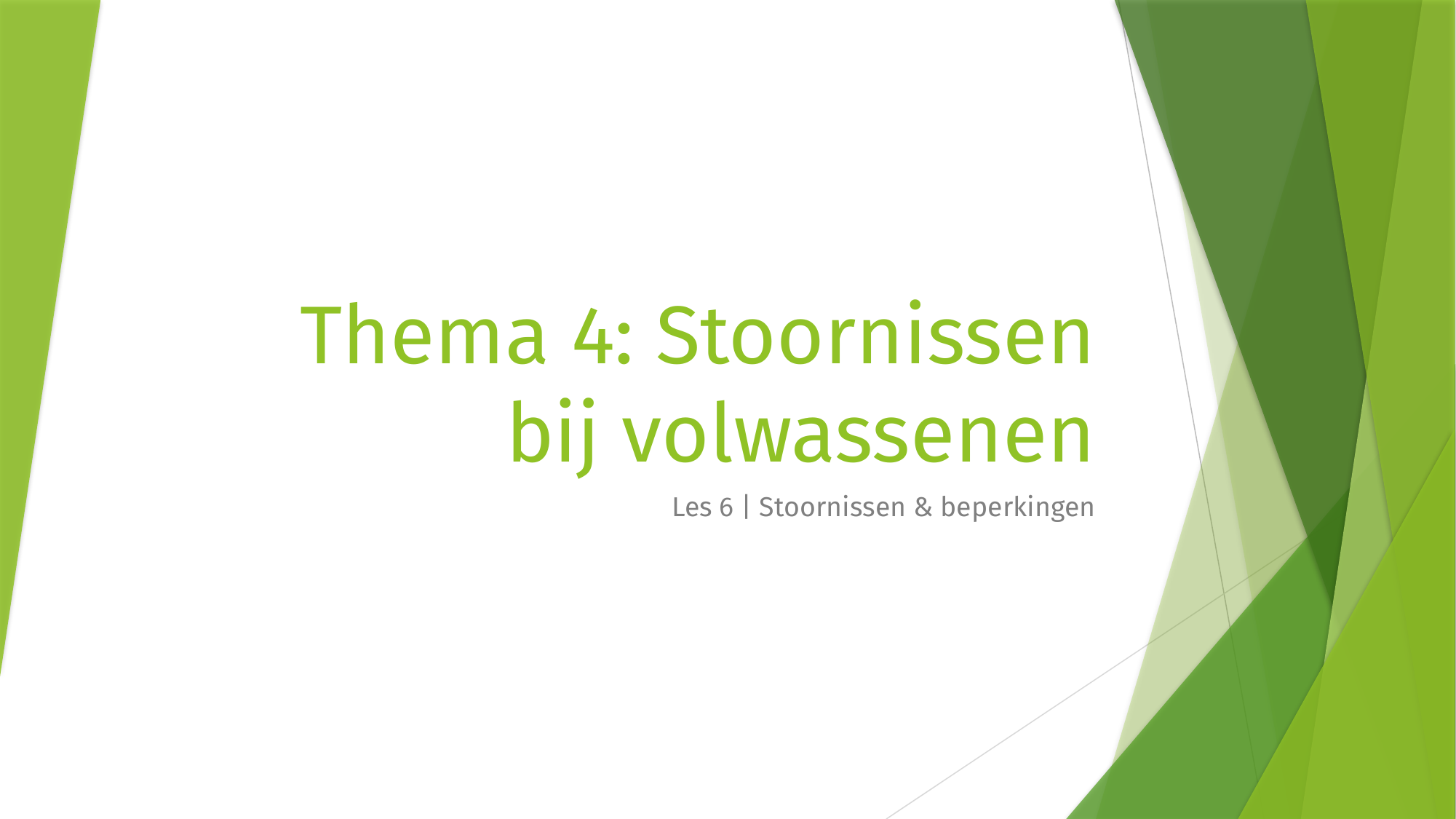

# Thema 4: Stoornissen bij volwassenen
Les 6 | Stoornissen & beperkingen